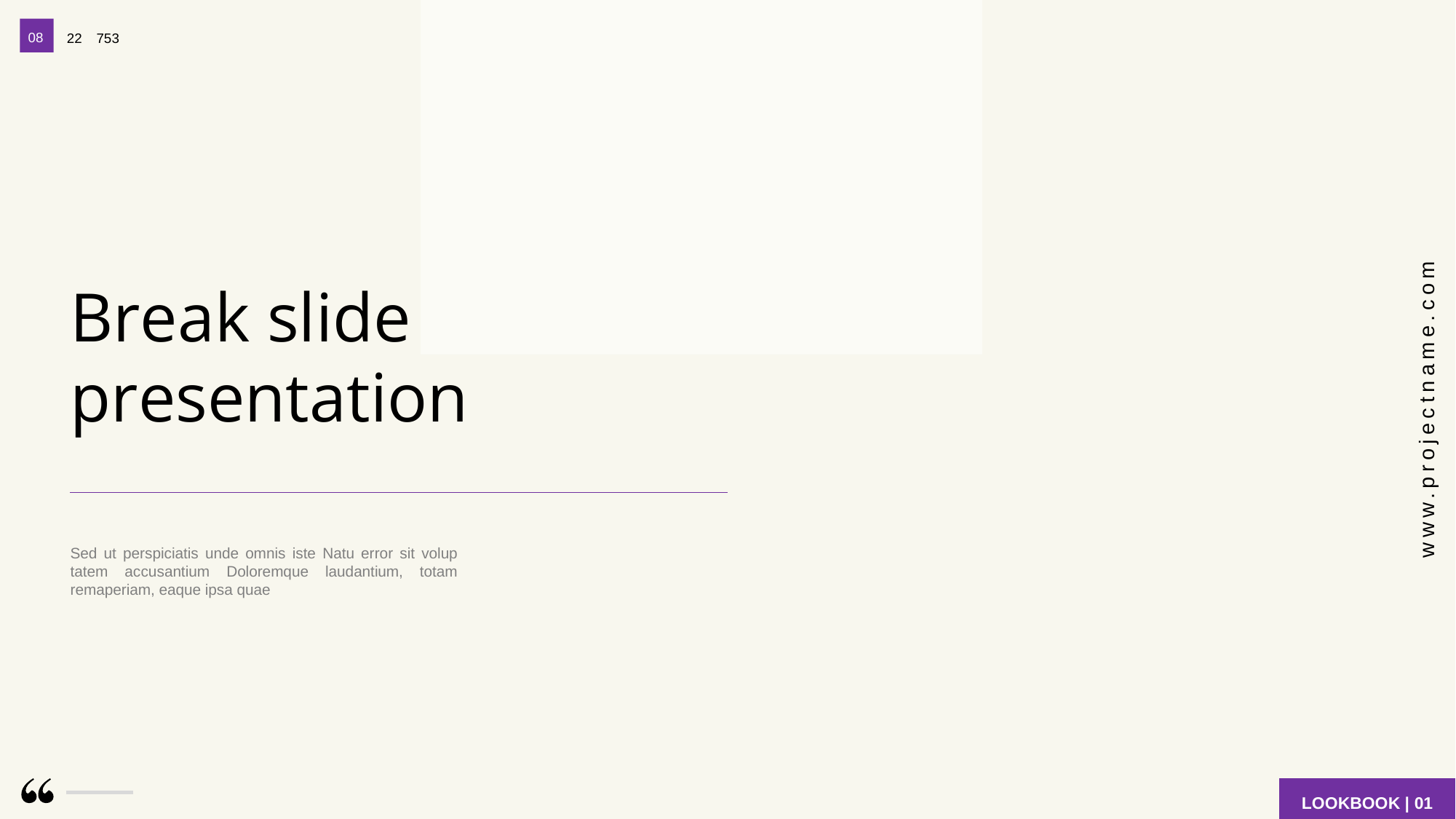

08
22
753
www.projectname.com

LOOKBOOK | 01

Break slide presentation
Sed ut perspiciatis unde omnis iste Natu error sit volup tatem accusantium Doloremque laudantium, totam remaperiam, eaque ipsa quae